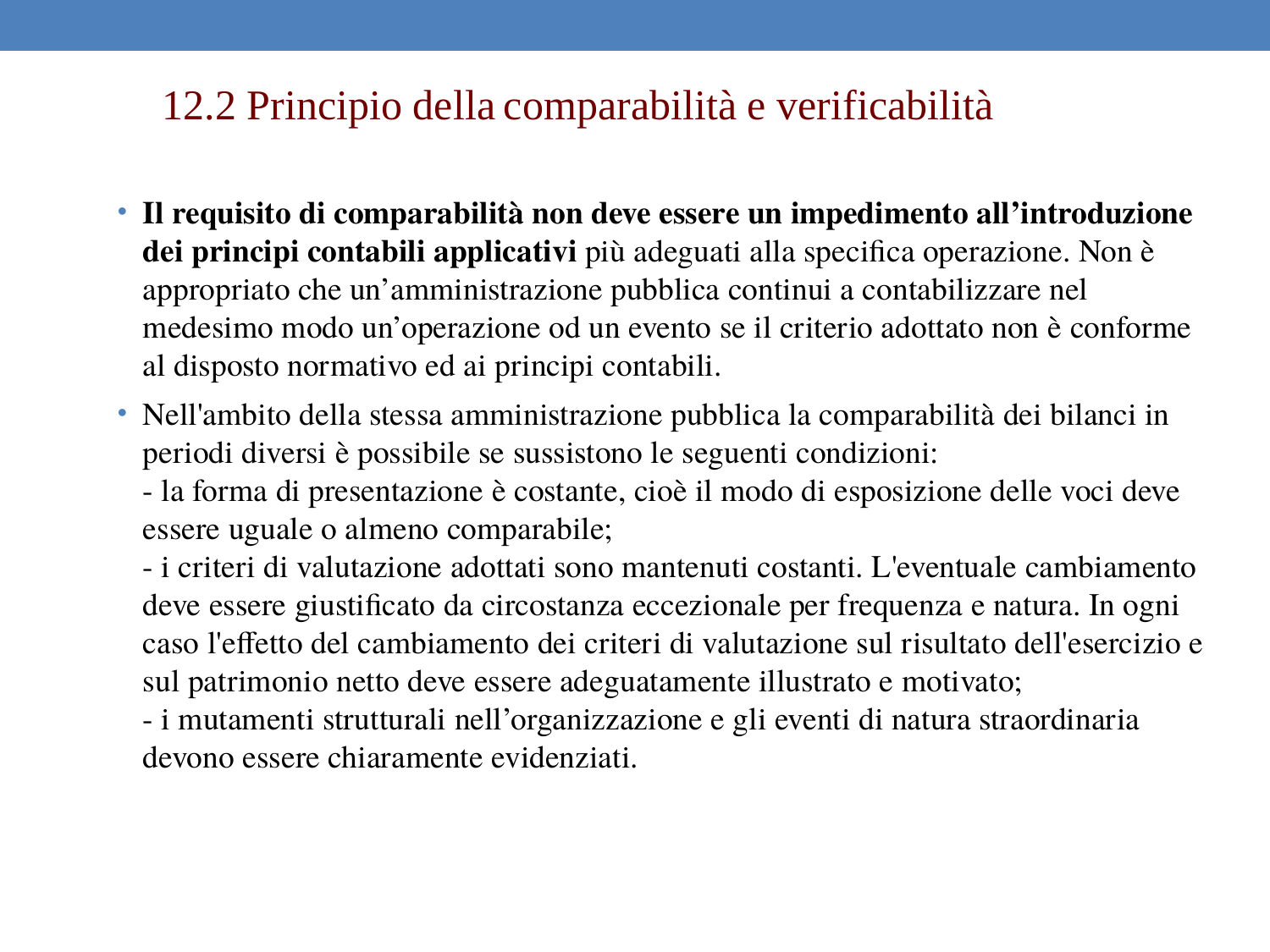

12.2 Principio della comparabilità e verificabilità

Il requisito di comparabilità non deve essere un impedimento all’introduzione dei principi contabili applicativi più adeguati alla specifica operazione. Non è appropriato che un’amministrazione pubblica continui a contabilizzare nel medesimo modo un’operazione od un evento se il criterio adottato non è conforme al disposto normativo ed ai principi contabili.
Nell'ambito della stessa amministrazione pubblica la comparabilità dei bilanci in periodi diversi è possibile se sussistono le seguenti condizioni:
- la forma di presentazione è costante, cioè il modo di esposizione delle voci deve essere uguale o almeno comparabile;
- i criteri di valutazione adottati sono mantenuti costanti. L'eventuale cambiamento deve essere giustificato da circostanza eccezionale per frequenza e natura. In ogni caso l'effetto del cambiamento dei criteri di valutazione sul risultato dell'esercizio e sul patrimonio netto deve essere adeguatamente illustrato e motivato;
- i mutamenti strutturali nell’organizzazione e gli eventi di natura straordinaria devono essere chiaramente evidenziati.